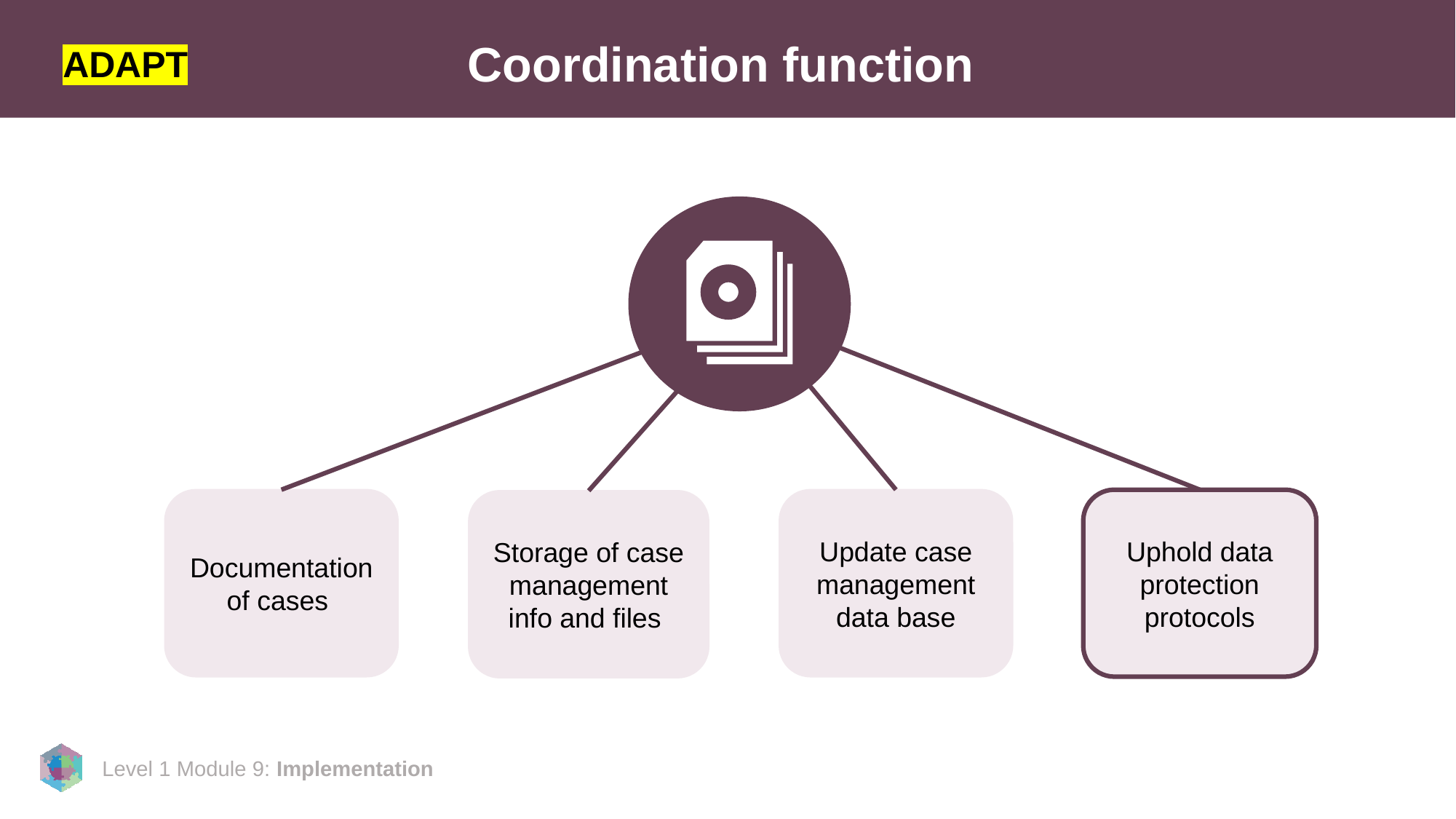

ADAPT
# Coordination function

Documentation of cases
Update case management data base
Uphold data protection protocols
Storage of case management info and files